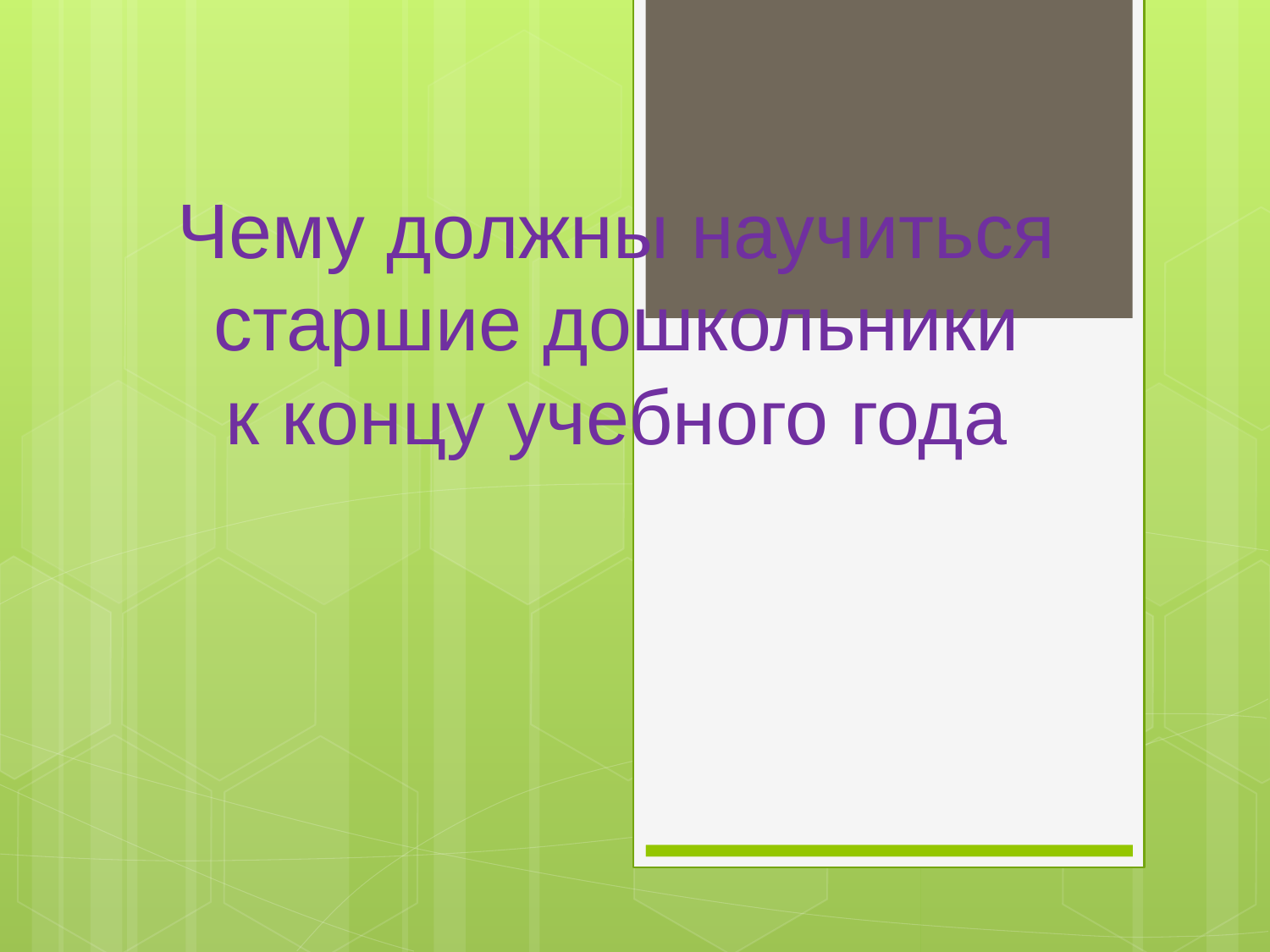

# Чему должны научиться старшие дошкольники к концу учебного года